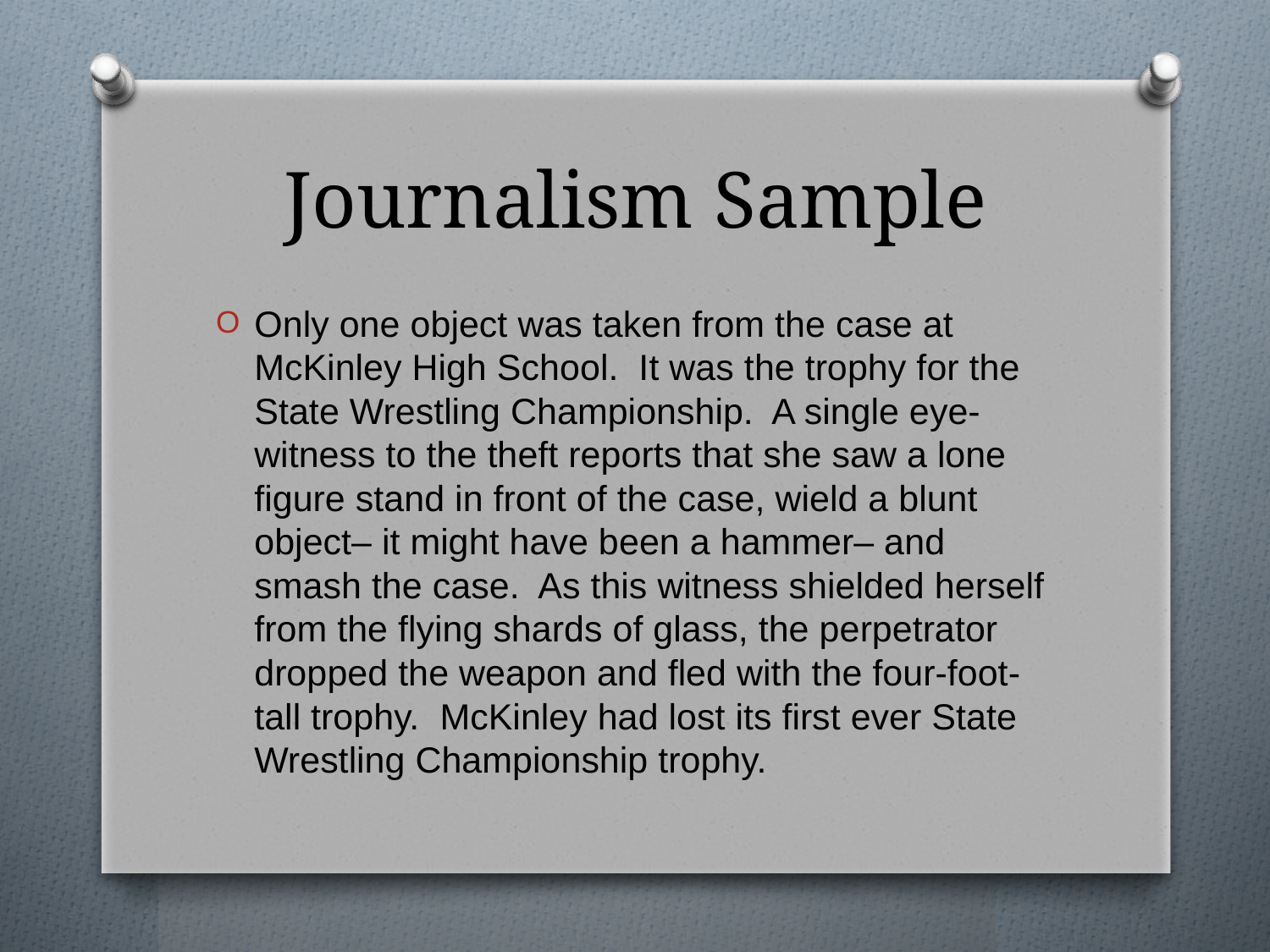

# Journalism Sample
Only one object was taken from the case at McKinley High School.  It was the trophy for the State Wrestling Championship.  A single eye-witness to the theft reports that she saw a lone figure stand in front of the case, wield a blunt object– it might have been a hammer– and smash the case.  As this witness shielded herself from the flying shards of glass, the perpetrator dropped the weapon and fled with the four-foot-tall trophy.  McKinley had lost its first ever State Wrestling Championship trophy.